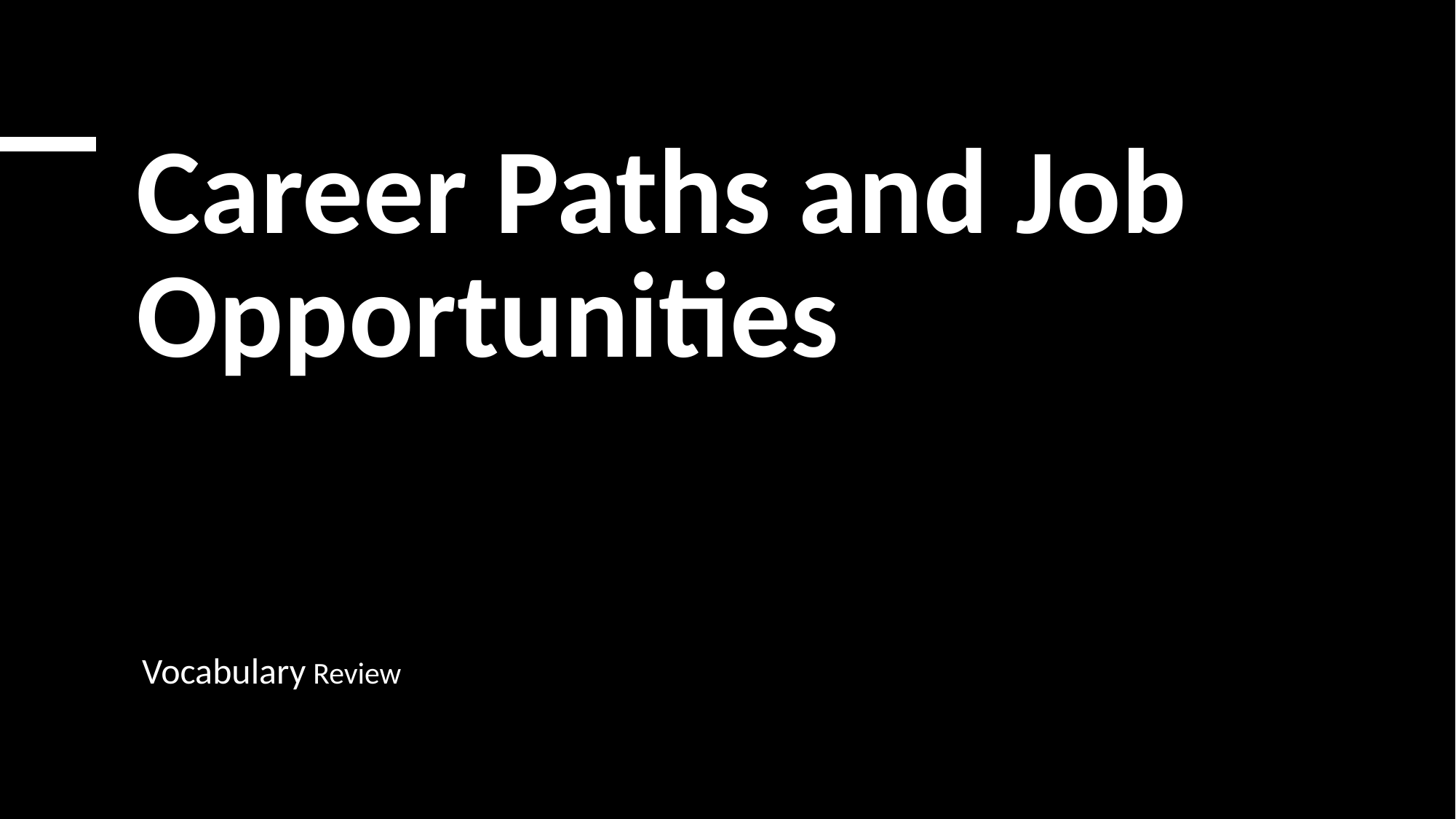

# Career Paths and Job Opportunities
Vocabulary Review